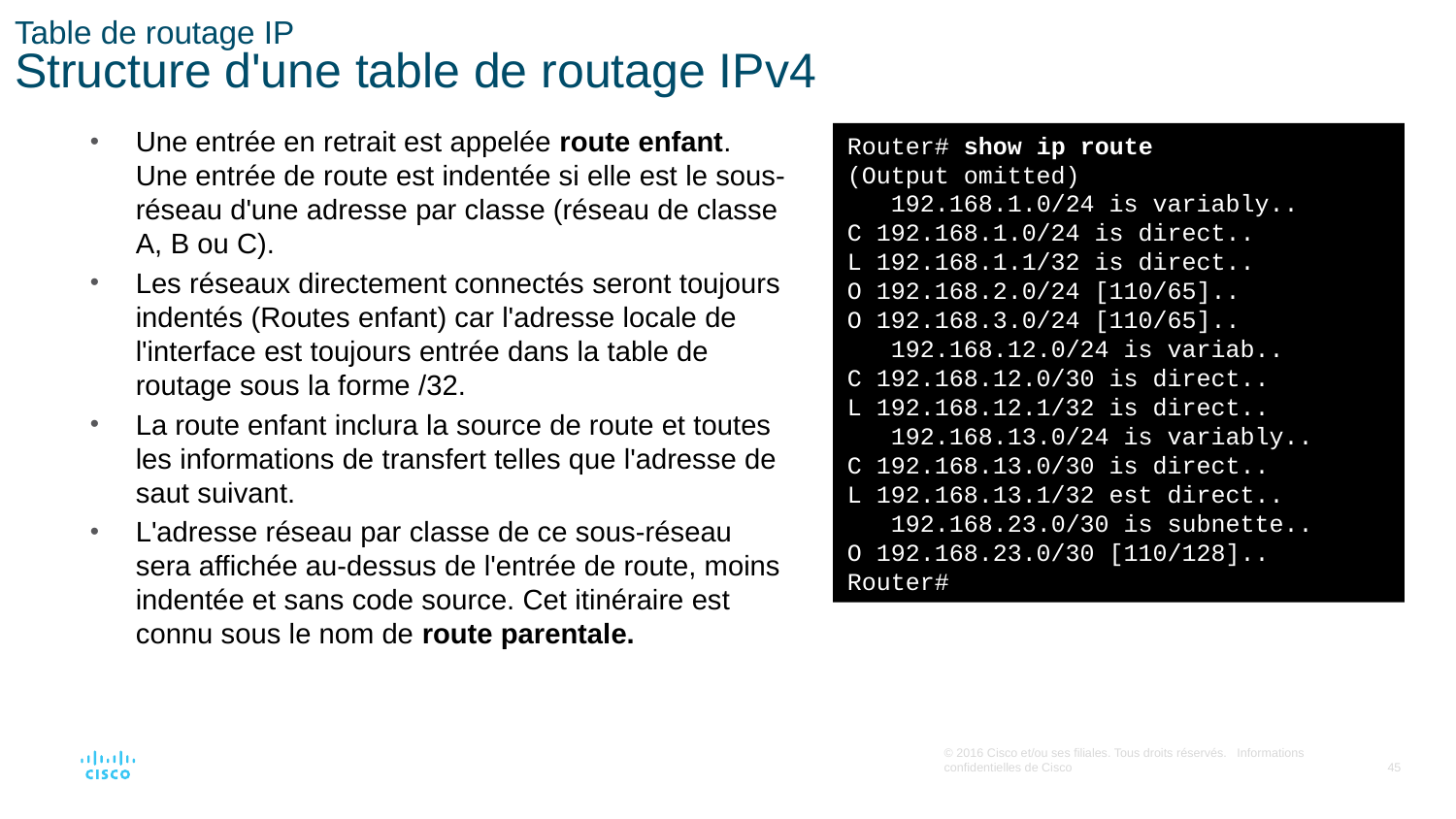

# Table de routage IP Structure d'une table de routage IPv4
Une entrée en retrait est appelée route enfant. Une entrée de route est indentée si elle est le sous-réseau d'une adresse par classe (réseau de classe A, B ou C).
Les réseaux directement connectés seront toujours indentés (Routes enfant) car l'adresse locale de l'interface est toujours entrée dans la table de routage sous la forme /32.
La route enfant inclura la source de route et toutes les informations de transfert telles que l'adresse de saut suivant.
L'adresse réseau par classe de ce sous-réseau sera affichée au-dessus de l'entrée de route, moins indentée et sans code source. Cet itinéraire est connu sous le nom de route parentale.
Router# show ip route
(Output omitted)
   192.168.1.0/24 is variably..
C 192.168.1.0/24 is direct..
L 192.168.1.1/32 is direct..
O 192.168.2.0/24 [110/65]..
O 192.168.3.0/24 [110/65]..
   192.168.12.0/24 is variab..
C 192.168.12.0/30 is direct..
L 192.168.12.1/32 is direct..
   192.168.13.0/24 is variably..
C 192.168.13.0/30 is direct..
L 192.168.13.1/32 est direct..
   192.168.23.0/30 is subnette..
O 192.168.23.0/30 [110/128]..
Router#